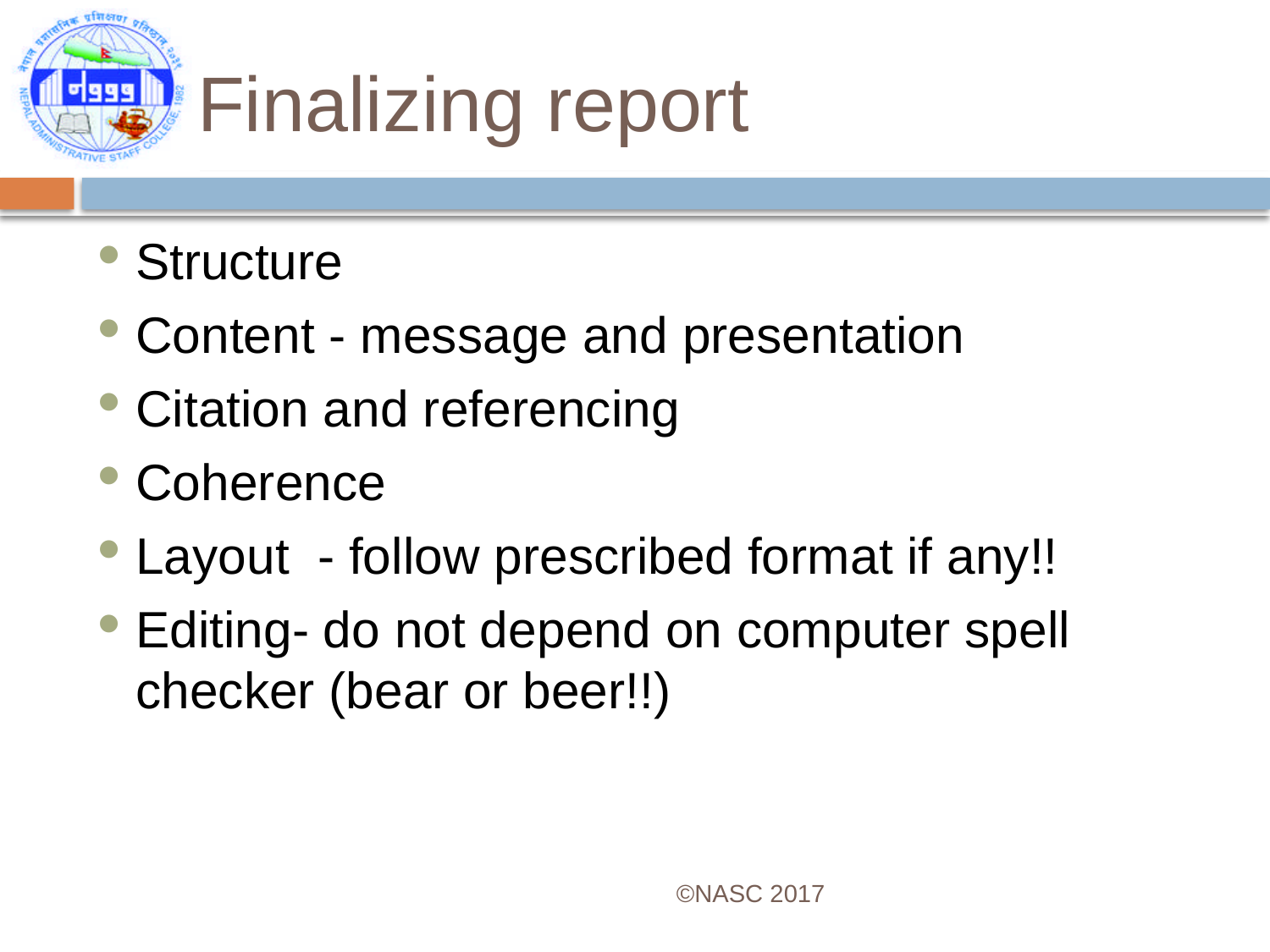

# Finalizing report
Structure
Content - message and presentation
Citation and referencing
Coherence
Layout  - follow prescribed format if any!!
Editing- do not depend on computer spell checker (bear or beer!!)
©NASC 2017